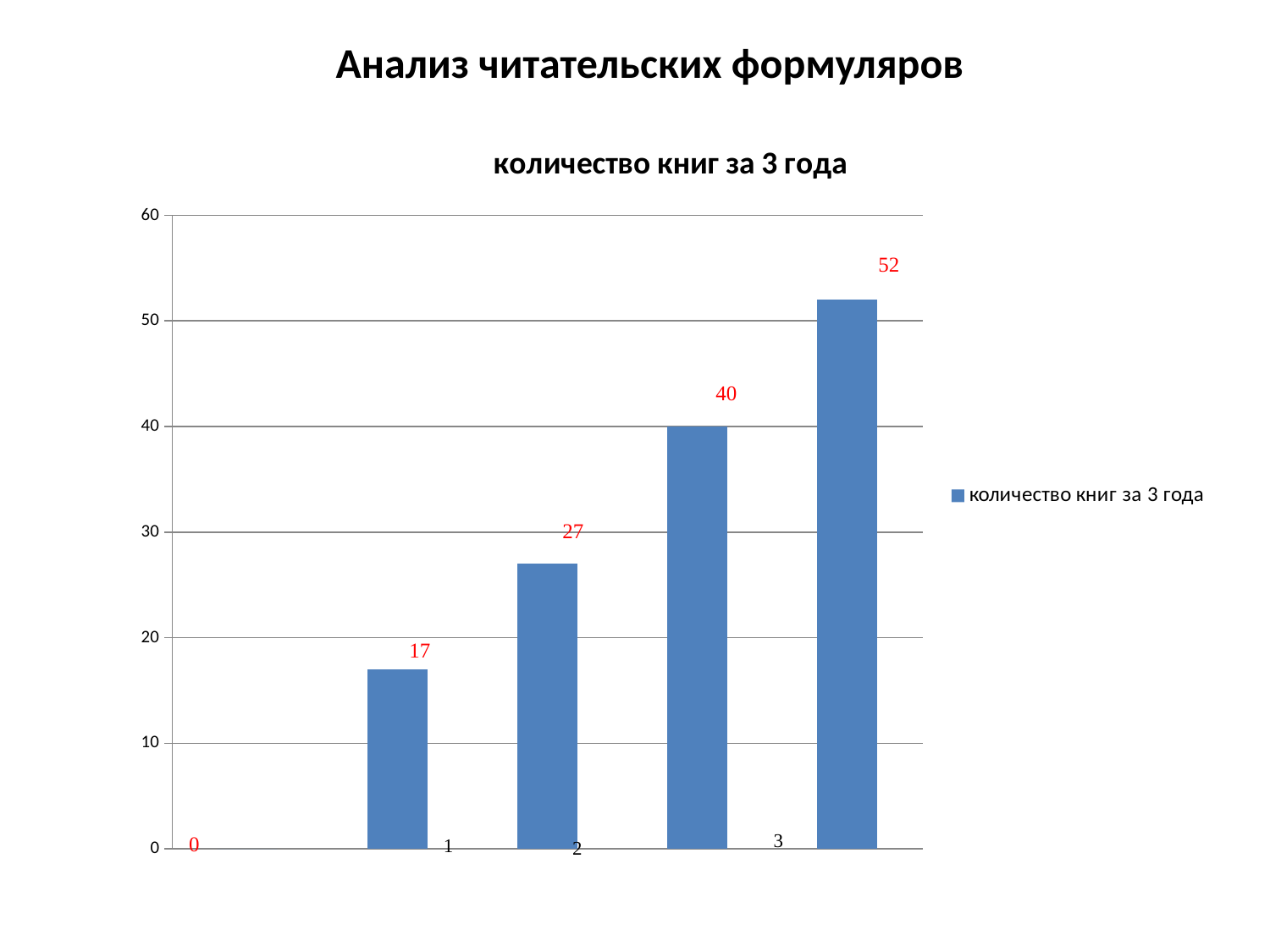

Анализ читательских формуляров

### Chart:

| Category | количество книг за 3 года |
|---|---|